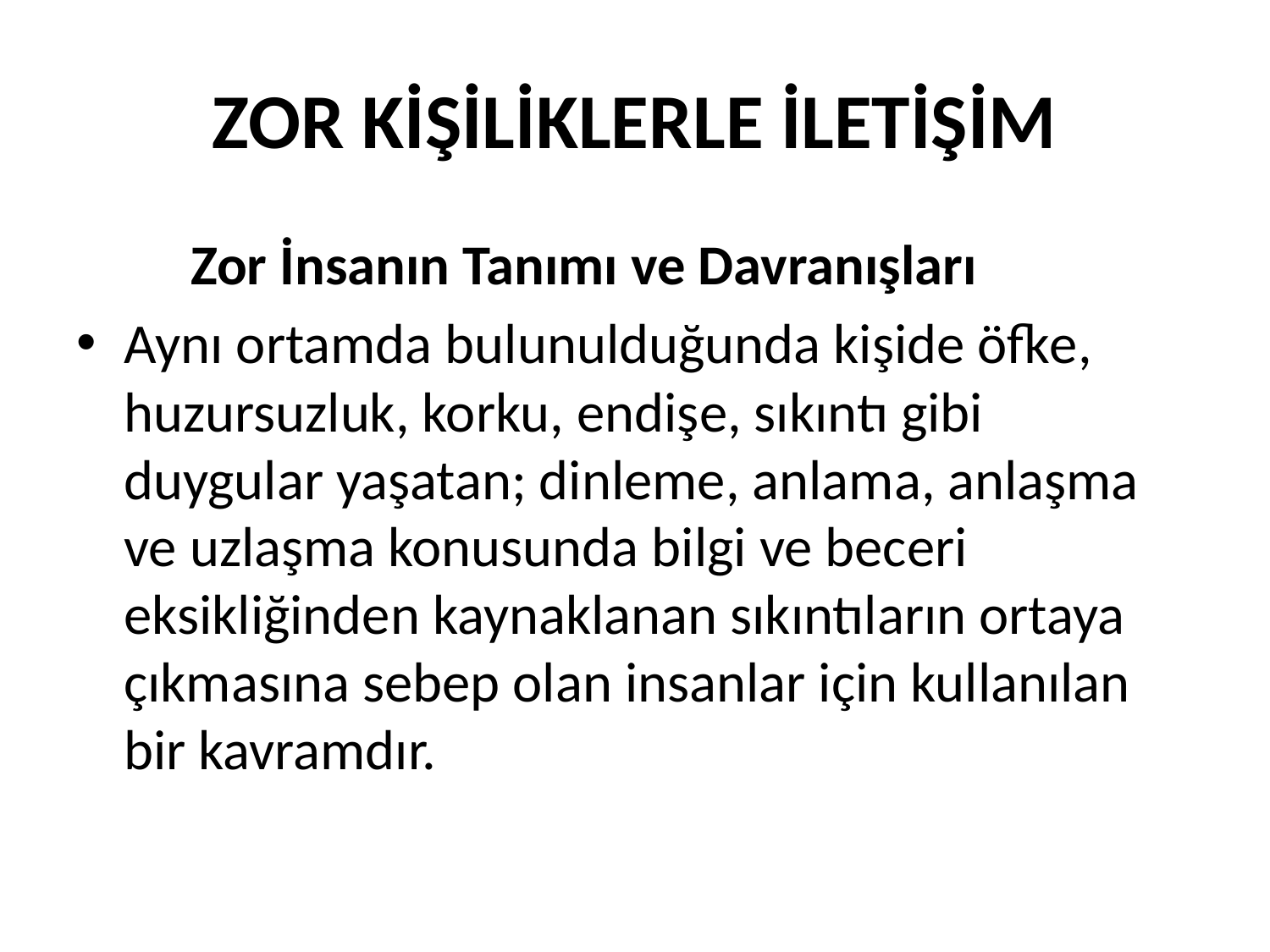

# ZOR KİŞİLİKLERLE İLETİŞİM
         Zor İnsanın Tanımı ve Davranışları
Aynı ortamda bulunulduğunda kişide öfke, huzursuzluk, korku, endişe, sıkıntı gibi duygular yaşatan; dinleme, anlama, anlaşma ve uzlaşma konusunda bilgi ve beceri eksikliğinden kaynaklanan sıkıntıların ortaya çıkmasına sebep olan insanlar için kullanılan bir kavramdır.